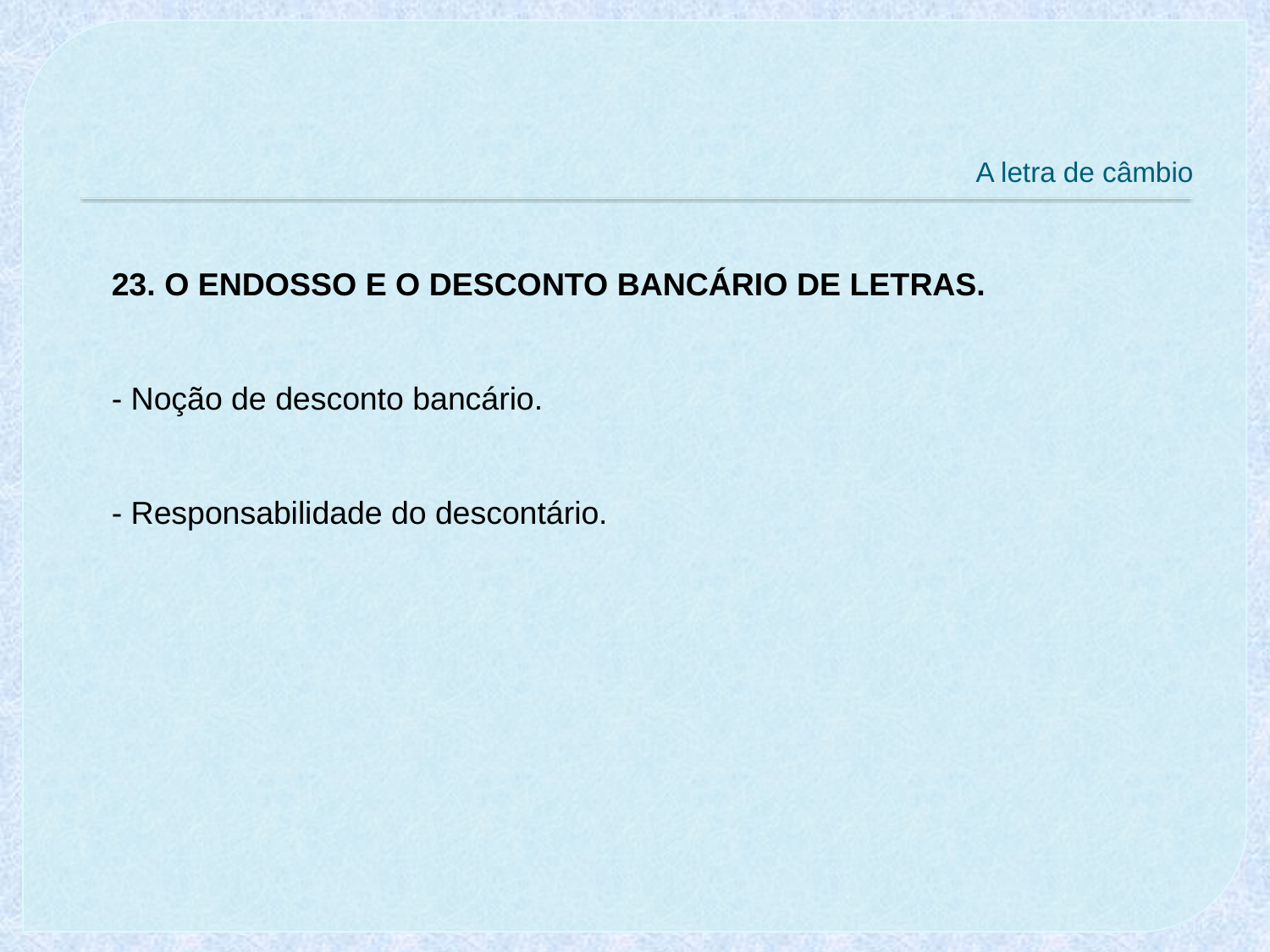

# A letra de câmbio

23. O ENDOSSO E O DESCONTO BANCÁRIO DE LETRAS.

- Noção de desconto bancário.

- Responsabilidade do descontário.